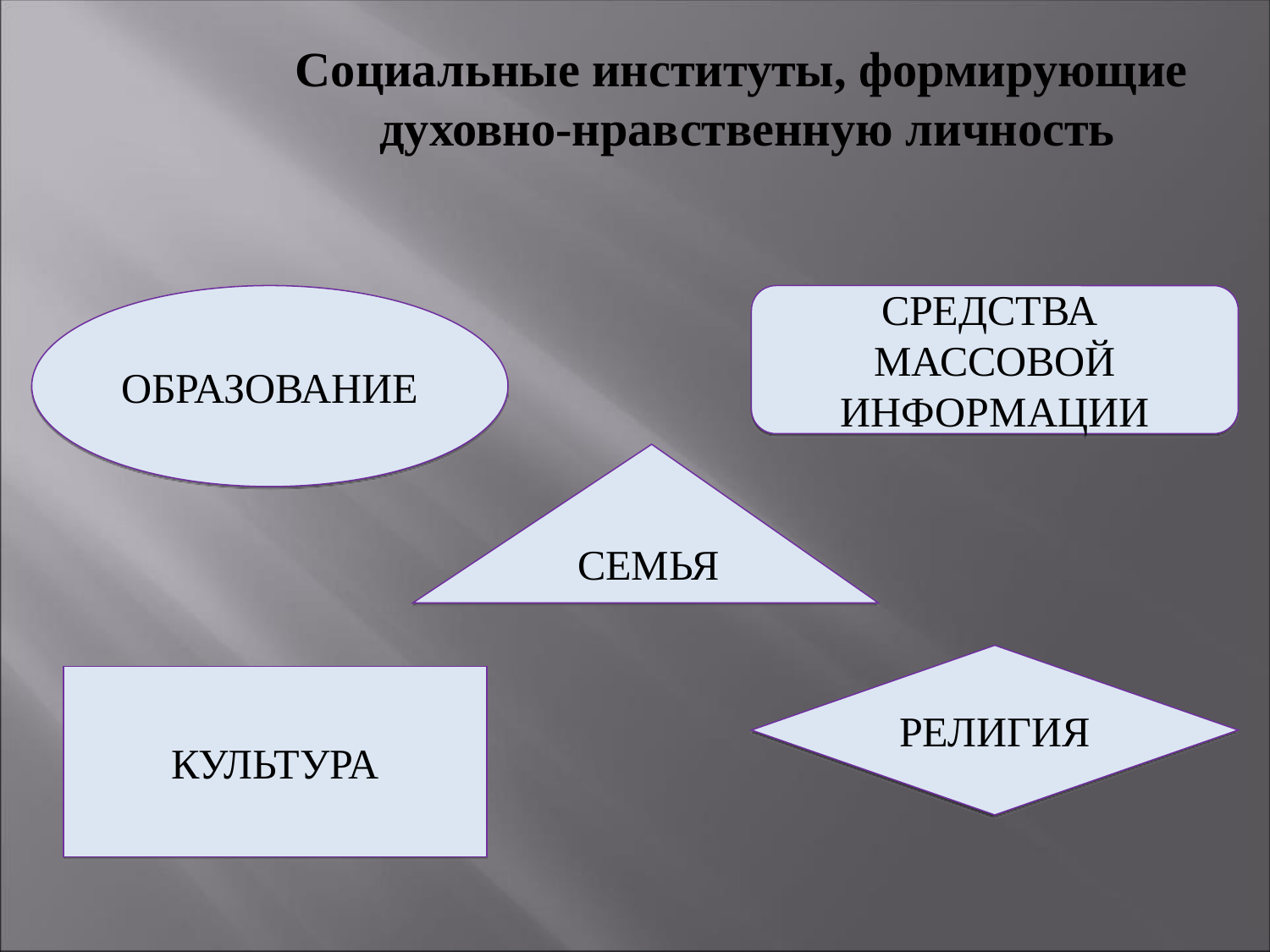

Социальные институты, формирующие
духовно-нравственную личность
ОБРАЗОВАНИЕ
СРЕДСТВА  МАССОВОЙ ИНФОРМАЦИИ
СЕМЬЯ
РЕЛИГИЯ
КУЛЬТУРА